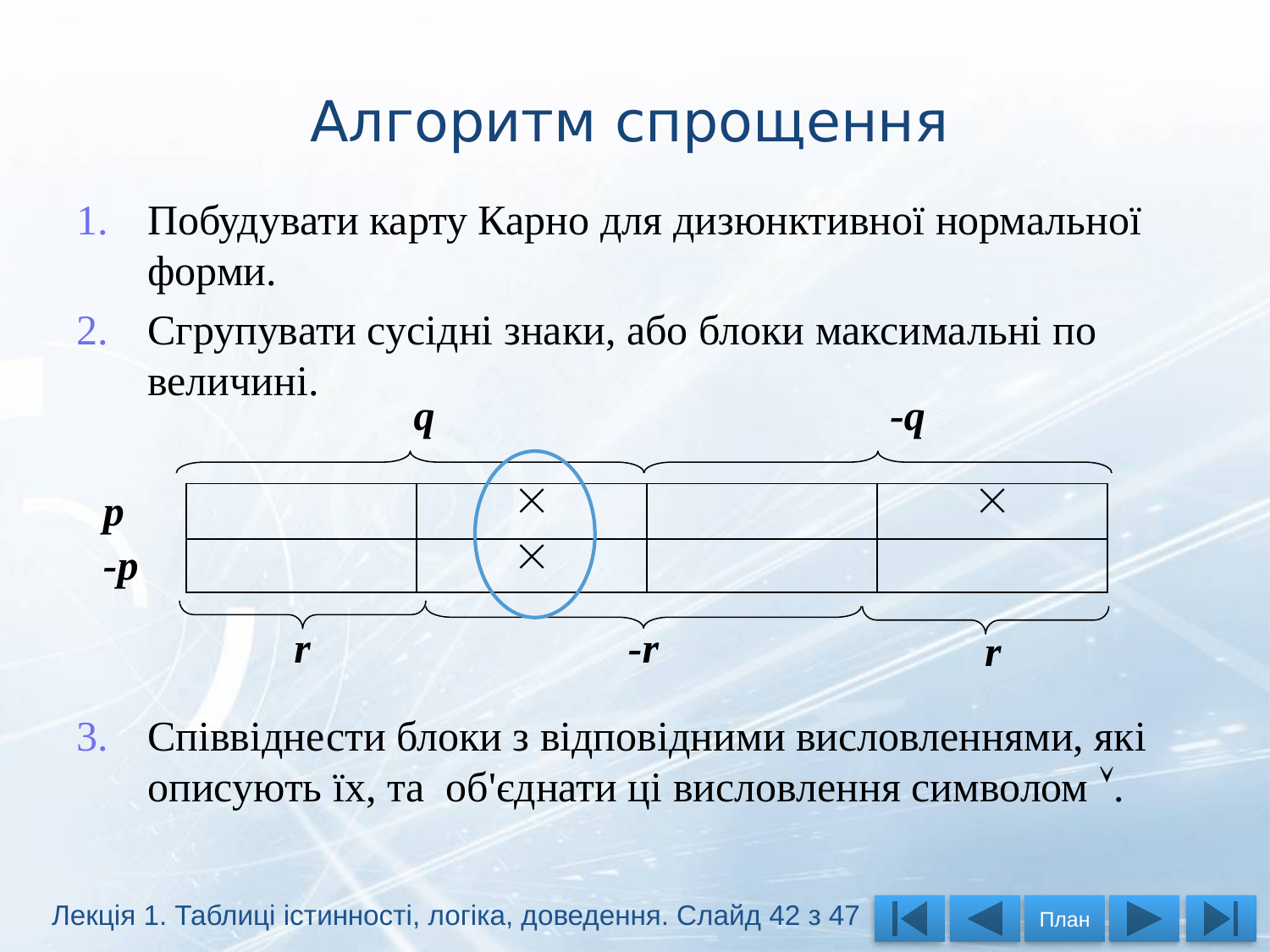

# Алгоритм спрощення
Побудувати карту Карно для дизюнктивної нормальної форми.
Сгрупувати сусідні знаки, або блоки максимальні по величині.

Співвіднести блоки з відповідними висловленнями, які описують їх, та  об'єднати ці висловлення символом ∨.
    q                                           -q

| р |  | × |  | × |
| --- | --- | --- | --- | --- |
| -р |  | × |  |  |
r
-r
r
Лекція 1. Таблиці істинності, логіка, доведення. Слайд 42 з 47

План